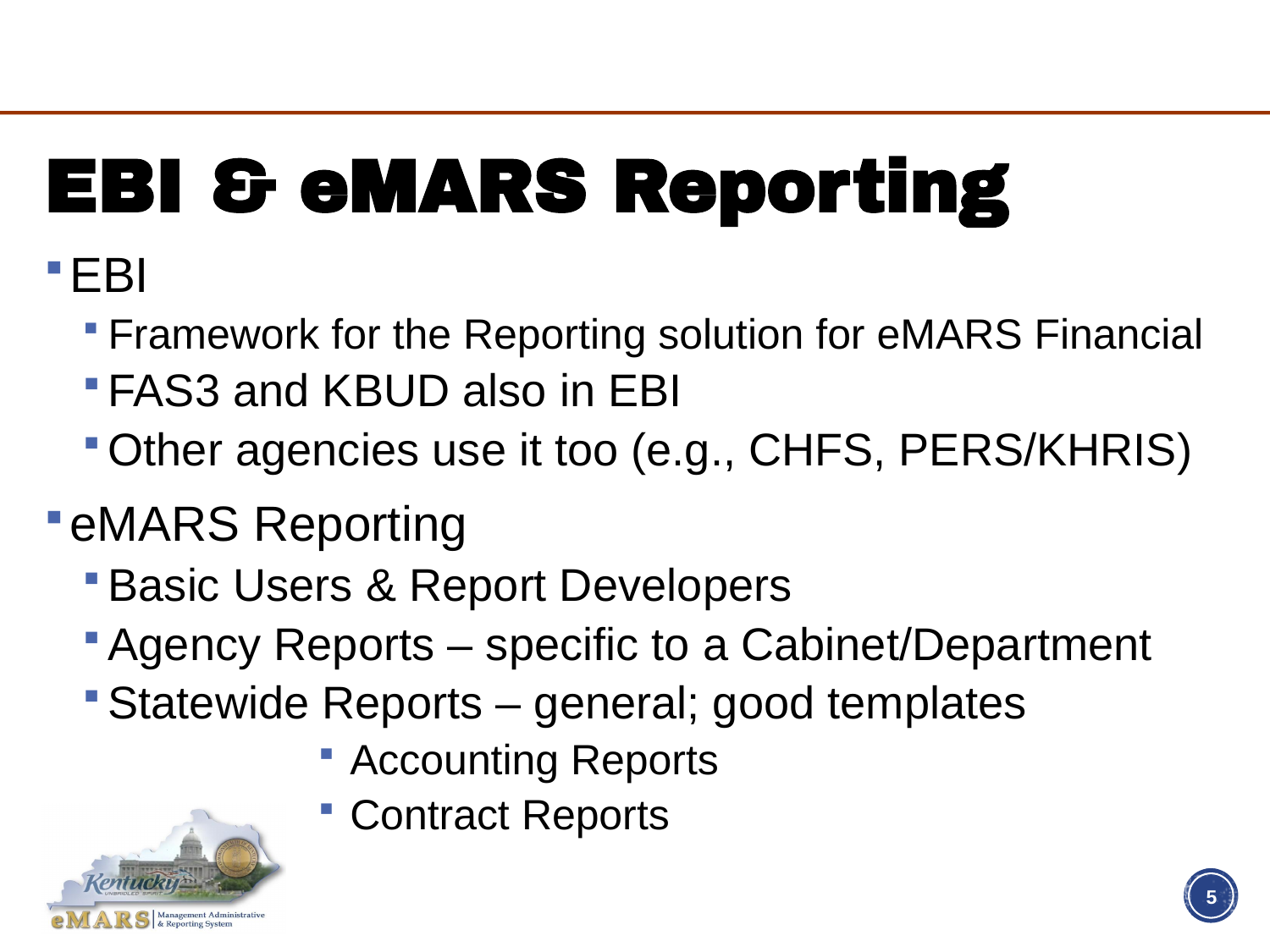

# EBI & eMARS Reporting
EBI
Framework for the Reporting solution for eMARS Financial
FAS3 and KBUD also in EBI
Other agencies use it too (e.g., CHFS, PERS/KHRIS)
eMARS Reporting
Basic Users & Report Developers
Agency Reports – specific to a Cabinet/Department
Statewide Reports – general; good templates
Accounting Reports
Contract Reports

5